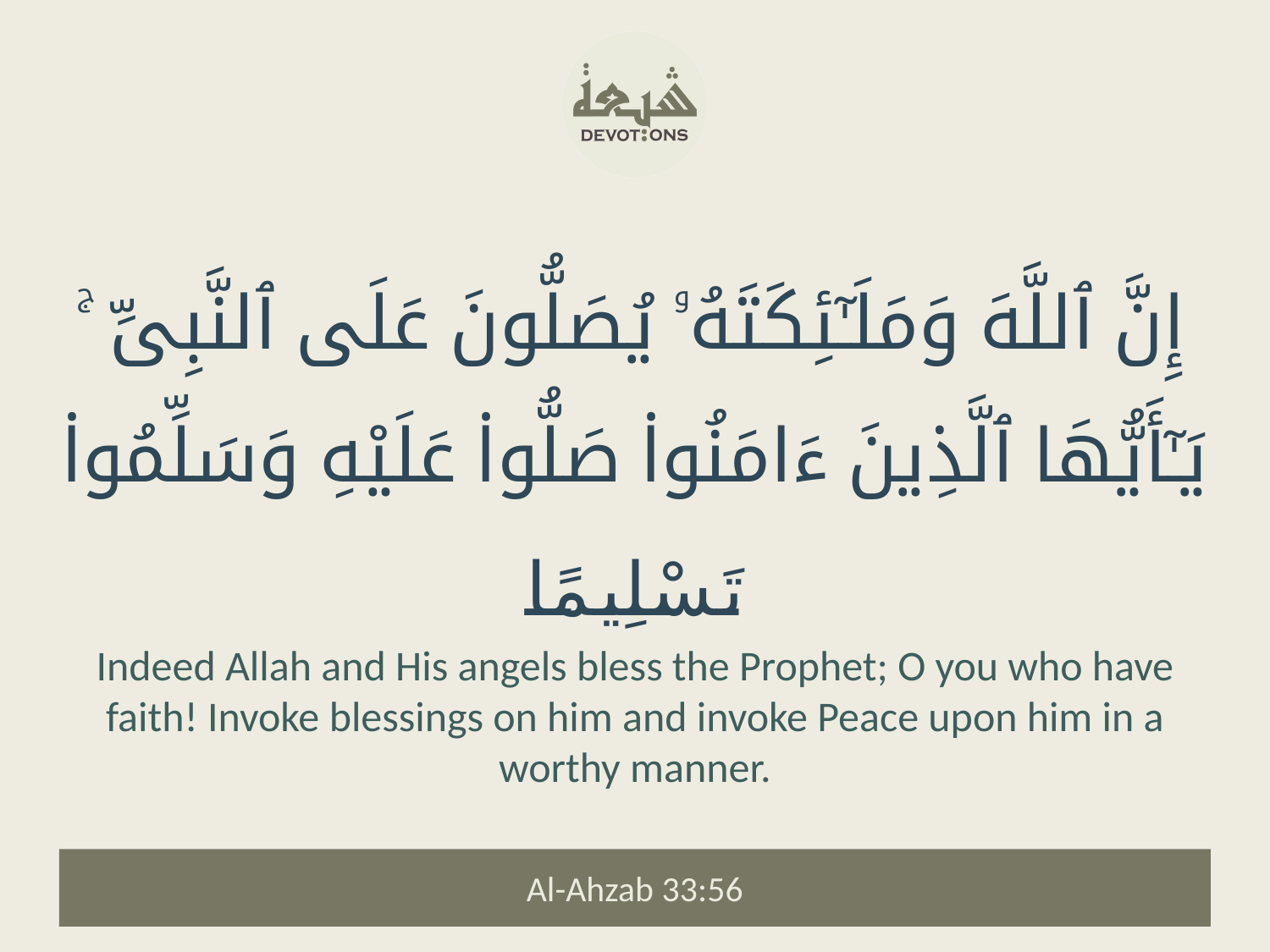

إِنَّ ٱللَّهَ وَمَلَـٰٓئِكَتَهُۥ يُصَلُّونَ عَلَى ٱلنَّبِىِّ ۚ يَـٰٓأَيُّهَا ٱلَّذِينَ ءَامَنُوا۟ صَلُّوا۟ عَلَيْهِ وَسَلِّمُوا۟ تَسْلِيمًا
Indeed Allah and His angels bless the Prophet; O you who have faith! Invoke blessings on him and invoke Peace upon him in a worthy manner.
Al-Ahzab 33:56